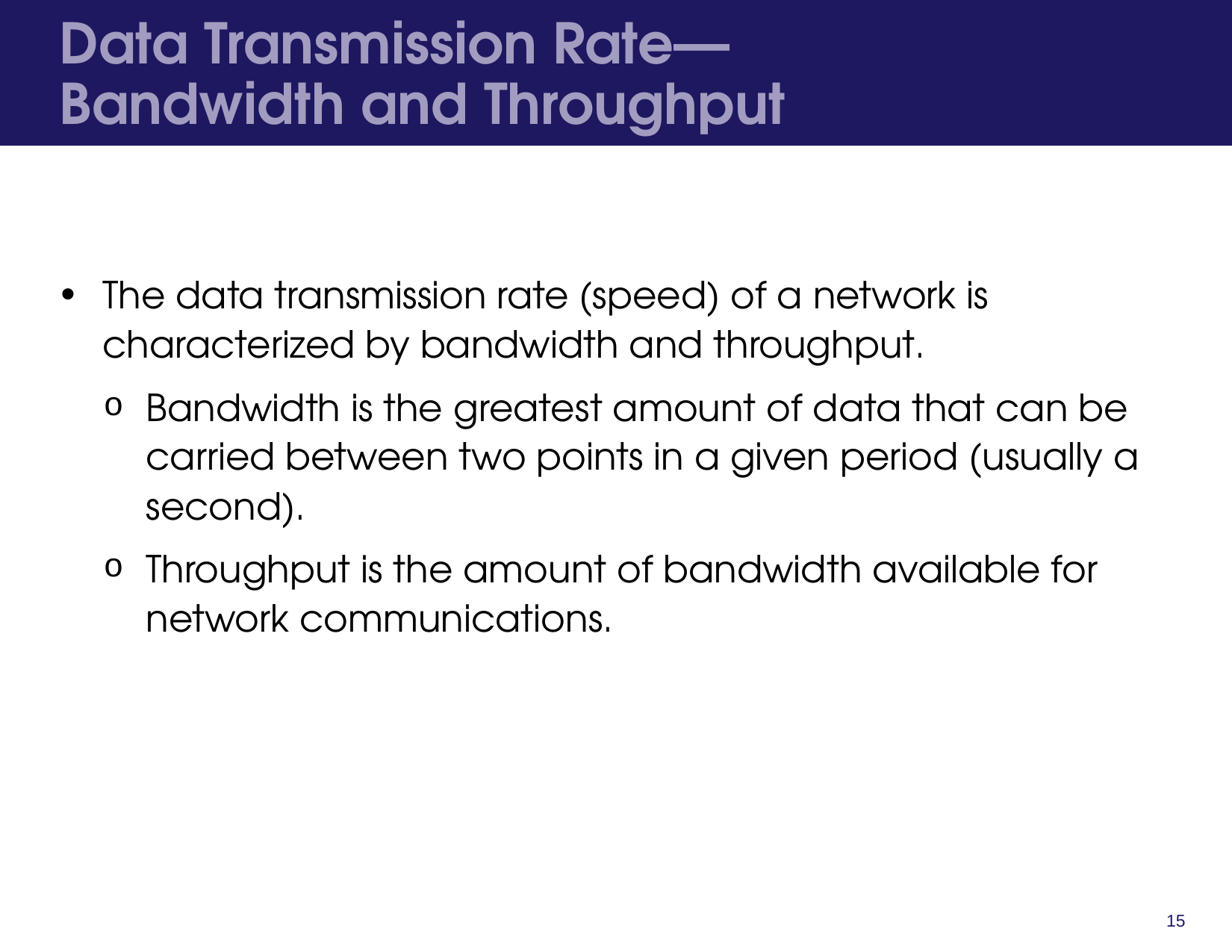

# Data Transmission Rate— Bandwidth and Throughput
The data transmission rate (speed) of a network is characterized by bandwidth and throughput.
Bandwidth is the greatest amount of data that can be carried between two points in a given period (usually a second).
Throughput is the amount of bandwidth available for network communications.
15